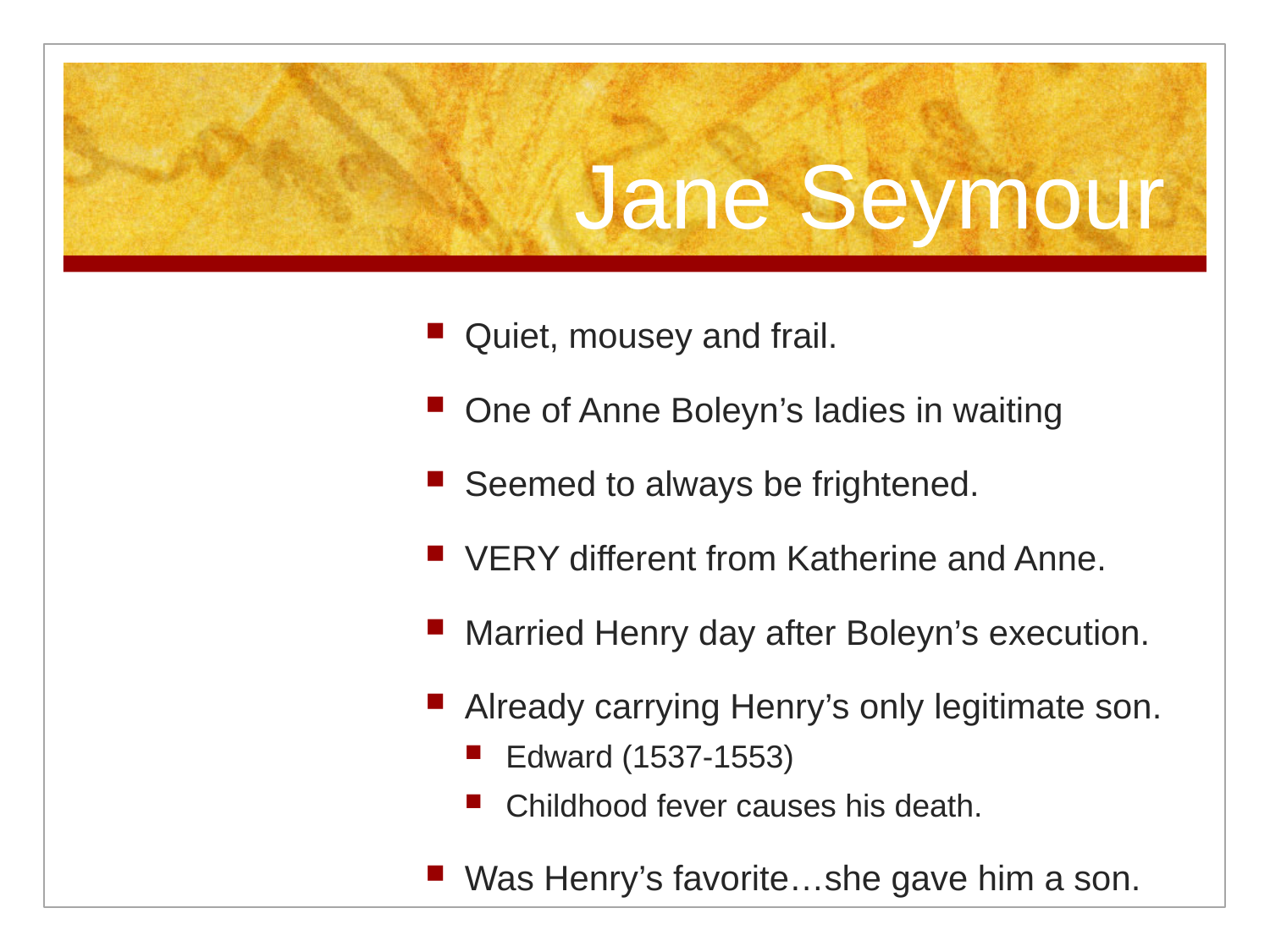

# Jane Seymour
Quiet, mousey and frail.
One of Anne Boleyn’s ladies in waiting
Seemed to always be frightened.
VERY different from Katherine and Anne.
Married Henry day after Boleyn’s execution.
Already carrying Henry’s only legitimate son.
Edward (1537-1553)
Childhood fever causes his death.
Was Henry’s favorite…she gave him a son.